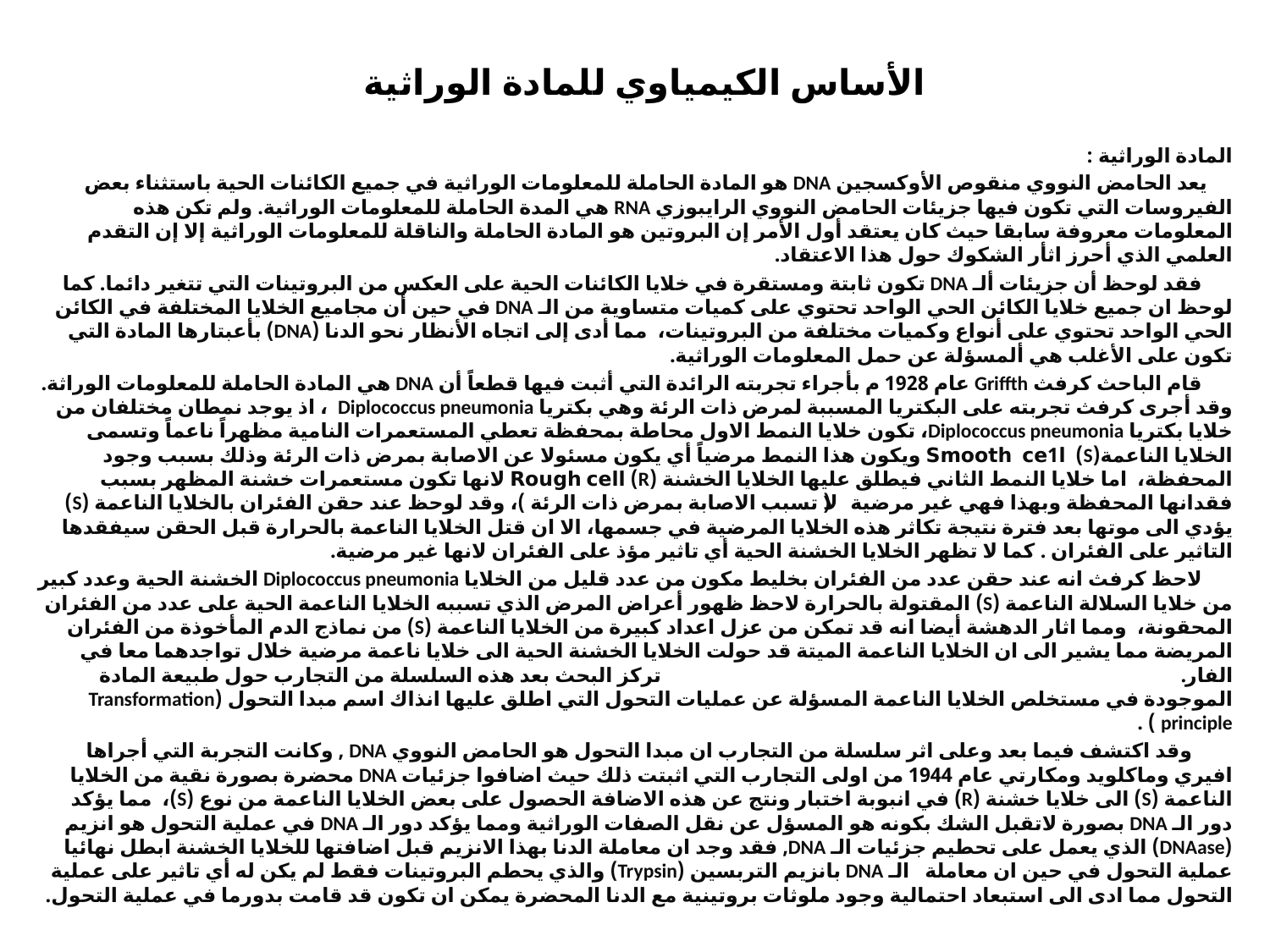

# الأساس الكيمياوي للمادة الوراثية
المادة الوراثية :
     يعد الحامض النووي منقوص الأوكسجين DNA هو المادة الحاملة للمعلومات الوراثية في جميع الكائنات الحية باستثناء بعض الفيروسات التي تكون فيها جزيئات الحامض النووي الرايبوزي RNA هي المدة الحاملة للمعلومات الوراثية. ولم تكن هذه المعلومات معروفة سابقا حيث كان يعتقد أول الأمر إن البروتين هو المادة الحاملة والناقلة للمعلومات الوراثية إلا إن التقدم العلمي الذي أحرز اثأر الشكوك حول هذا الاعتقاد.
      فقد لوحظ أن جزيئات ألـ DNA تكون ثابتة ومستقرة في خلايا الكائنات الحية على العكس من البروتينات التي تتغير دائما. كما لوحظ ان جميع خلايا الكائن الحي الواحد تحتوي على كميات متساوية من الـ DNA في حين أن مجاميع الخلايا المختلفة في الكائن الحي الواحد تحتوي على أنواع وكميات مختلفة من البروتينات،  مما أدى إلى اتجاه الأنظار نحو الدنا (DNA) بأعبتارها المادة التي تكون على الأغلب هي ألمسؤلة عن حمل المعلومات الوراثية.
      قام الباحث كرفث Griffth عام 1928 م بأجراء تجربته الرائدة التي أثبت فيها قطعاً أن DNA هي المادة الحاملة للمعلومات الوراثة. وقد أجرى كرفث تجربته على البكتريا المسببة لمرض ذات الرئة وهي بكتريا Diplococcus pneumonia  ، اذ يوجد نمطان مختلفان من خلايا بكتريا Diplococcus pneumonia، تكون خلايا النمط الاول محاطة بمحفظة تعطي المستعمرات النامية مظهراً ناعماً وتسمى الخلايا الناعمة(S)  Smooth  ce1l ويكون هذا النمط مرضياً أي يكون مسئولا عن الاصابة بمرض ذات الرئة وذلك بسبب وجود المحفظة،  اما خلايا النمط الثاني فيطلق عليها الخلايا الخشنة (R) Rough cell لانها تكون مستعمرات خشنة المظهر بسبب فقدانها المحفظة وبهذا فهي غير مرضية (لا تسبب الاصابة بمرض ذات الرئة )، وقد لوحظ عند حقن الفئران بالخلايا الناعمة (S) يؤدي الى موتها بعد فترة نتيجة تكاثر هذه الخلايا المرضية في جسمها، الا ان قتل الخلايا الناعمة بالحرارة قبل الحقن سيفقدها التاثير على الفئران . كما لا تظهر الخلايا الخشنة الحية أي تاثير مؤذ على الفئران لانها غير مرضية.
      لاحظ كرفث انه عند حقن عدد من الفئران بخليط مكون من عدد قليل من الخلايا Diplococcus pneumonia الخشنة الحية وعدد كبير من خلايا السلالة الناعمة (S) المقتولة بالحرارة لاحظ ظهور أعراض المرض الذي تسببه الخلايا الناعمة الحية على عدد من الفئران المحقونة،  ومما اثار الدهشة أيضا انه قد تمكن من عزل اعداد كبيرة من الخلايا الناعمة (S) من نماذج الدم المأخوذة من الفئران المريضة مما يشير الى ان الخلايا الناعمة الميتة قد حولت الخلايا الخشنة الحية الى خلايا ناعمة مرضية خلال تواجدهما معا في الفار.                                                                                                      تركز البحث بعد هذه السلسلة من التجارب حول طبيعة المادة الموجودة في مستخلص الخلايا الناعمة المسؤلة عن عمليات التحول التي اطلق عليها انذاك اسم مبدا التحول (Transformation principle ) .
        وقد اكتشف فيما بعد وعلى اثر سلسلة من التجارب ان مبدا التحول هو الحامض النووي DNA , وكانت التجربة التي أجراها افيري وماكلويد ومكارتي عام 1944 من اولى التجارب التي اثبتت ذلك حيث اضافوا جزئيات DNA محضرة بصورة نقية من الخلايا الناعمة (S) الى خلايا خشنة (R) في انبوبة اختبار ونتج عن هذه الاضافة الحصول على بعض الخلايا الناعمة من نوع (S)،  مما يؤكد دور الـ DNA بصورة لاتقبل الشك بكونه هو المسؤل عن نقل الصفات الوراثية ومما يؤكد دور الـ DNA في عملية التحول هو انزيم (DNAase) الذي يعمل على تحطيم جزئيات الـ DNA, فقد وجد ان معاملة الدنا بهذا الانزيم قبل اضافتها للخلايا الخشنة ابطل نهائيا عملية التحول في حين ان معاملة   الـ DNA بانزيم التربسين (Trypsin) والذي يحطم البروتينات فقط لم يكن له أي تاثير على عملية التحول مما ادى الى استبعاد احتمالية وجود ملوثات بروتينية مع الدنا المحضرة يمكن ان تكون قد قامت بدورما في عملية التحول.